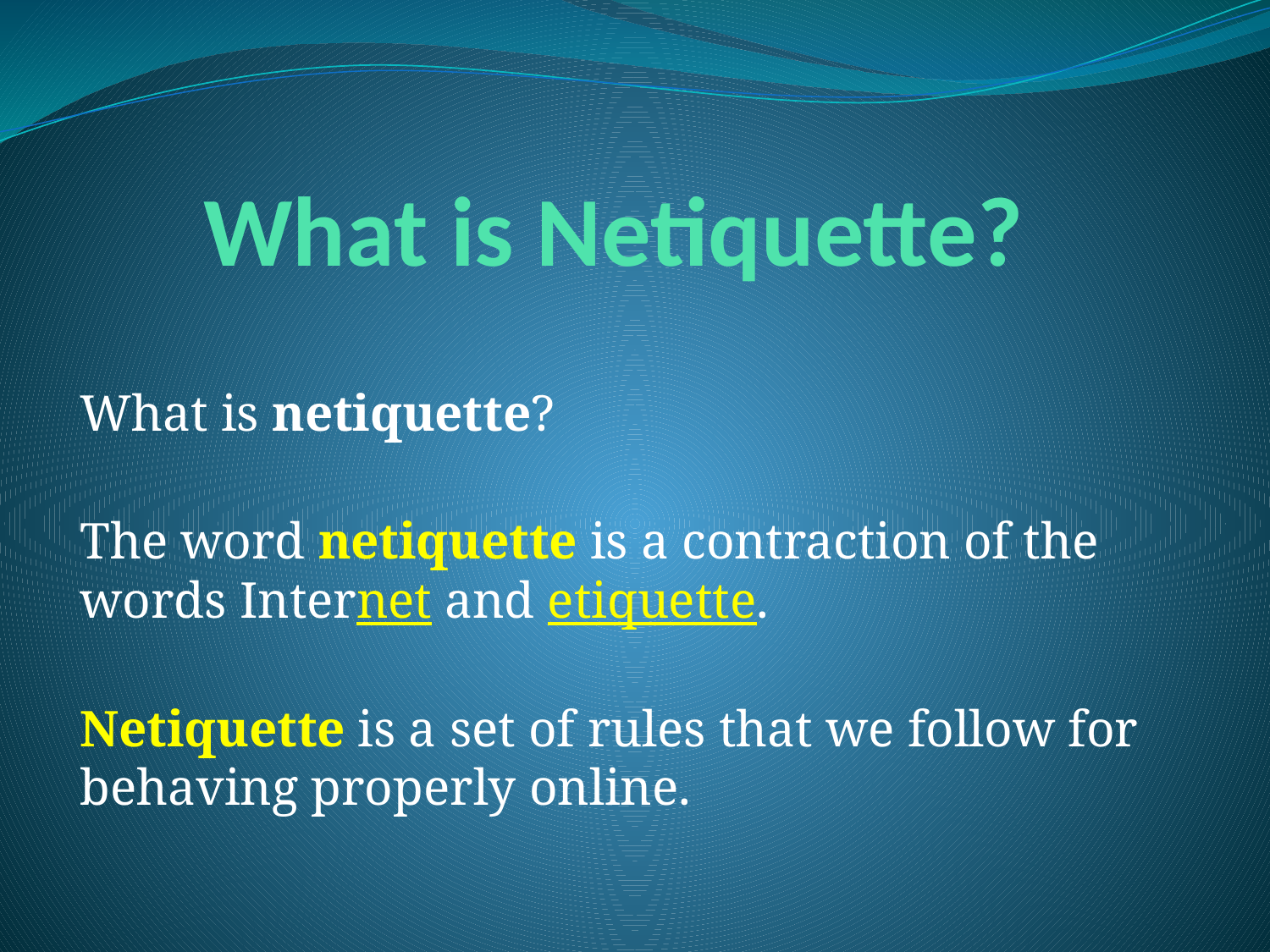

# What is Netiquette?
What is netiquette?
The word netiquette is a contraction of the words Internet and etiquette.
 
Netiquette is a set of rules that we follow for behaving properly online.